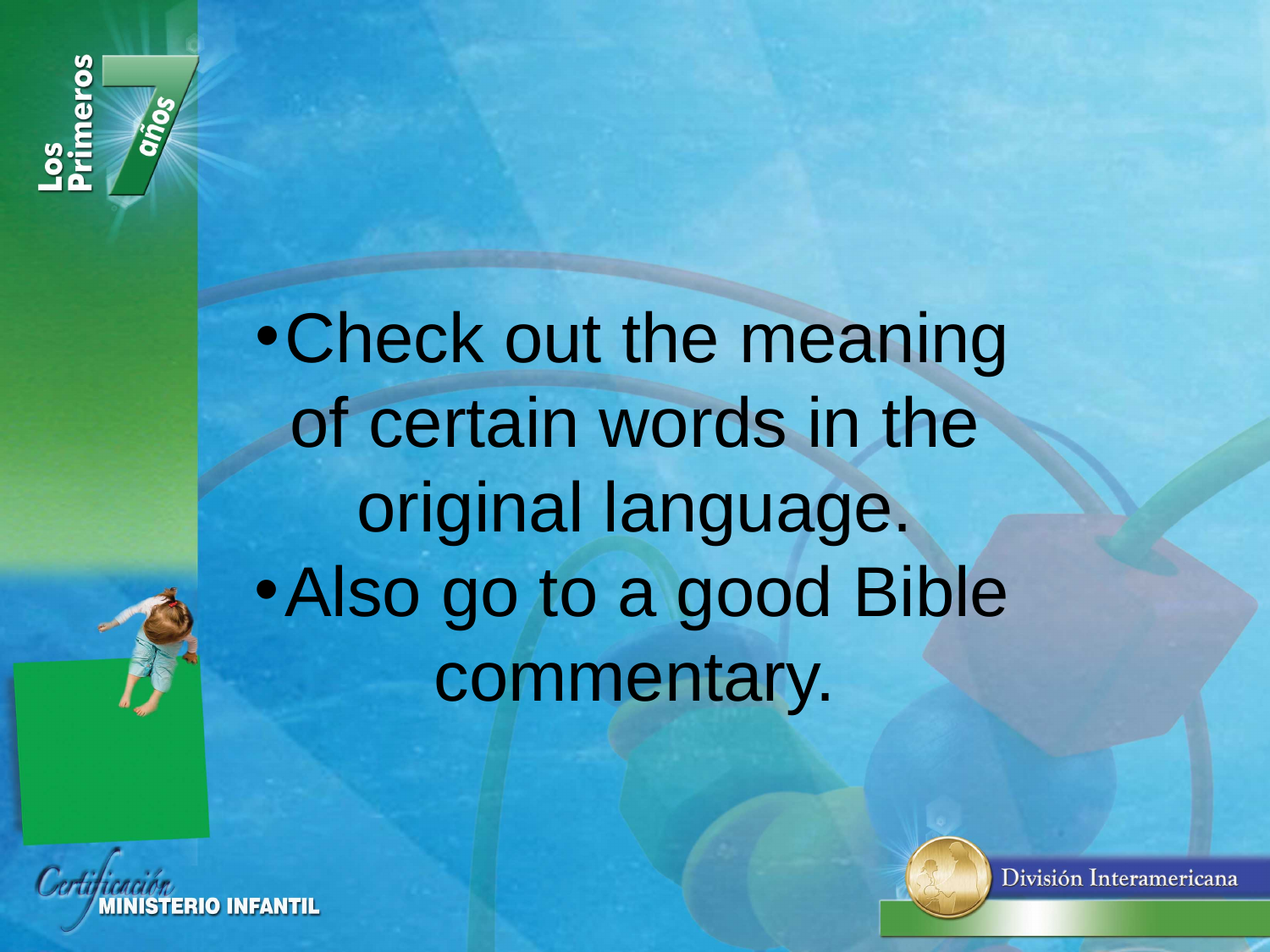

Check out the meaning of certain words in the original language.
Also go to a good Bible commentary.